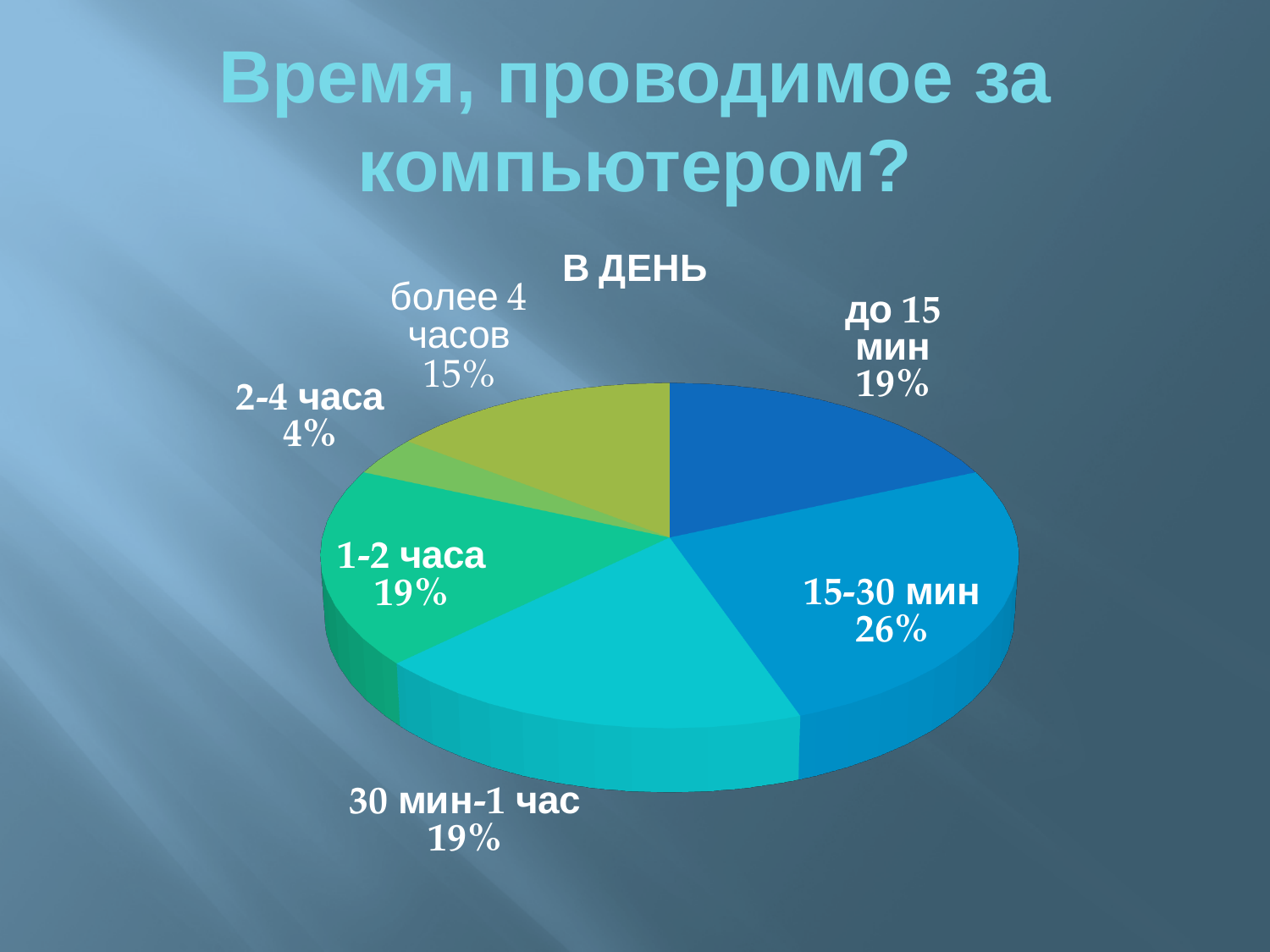

# Время, проводимое за компьютером?

[unsupported chart]